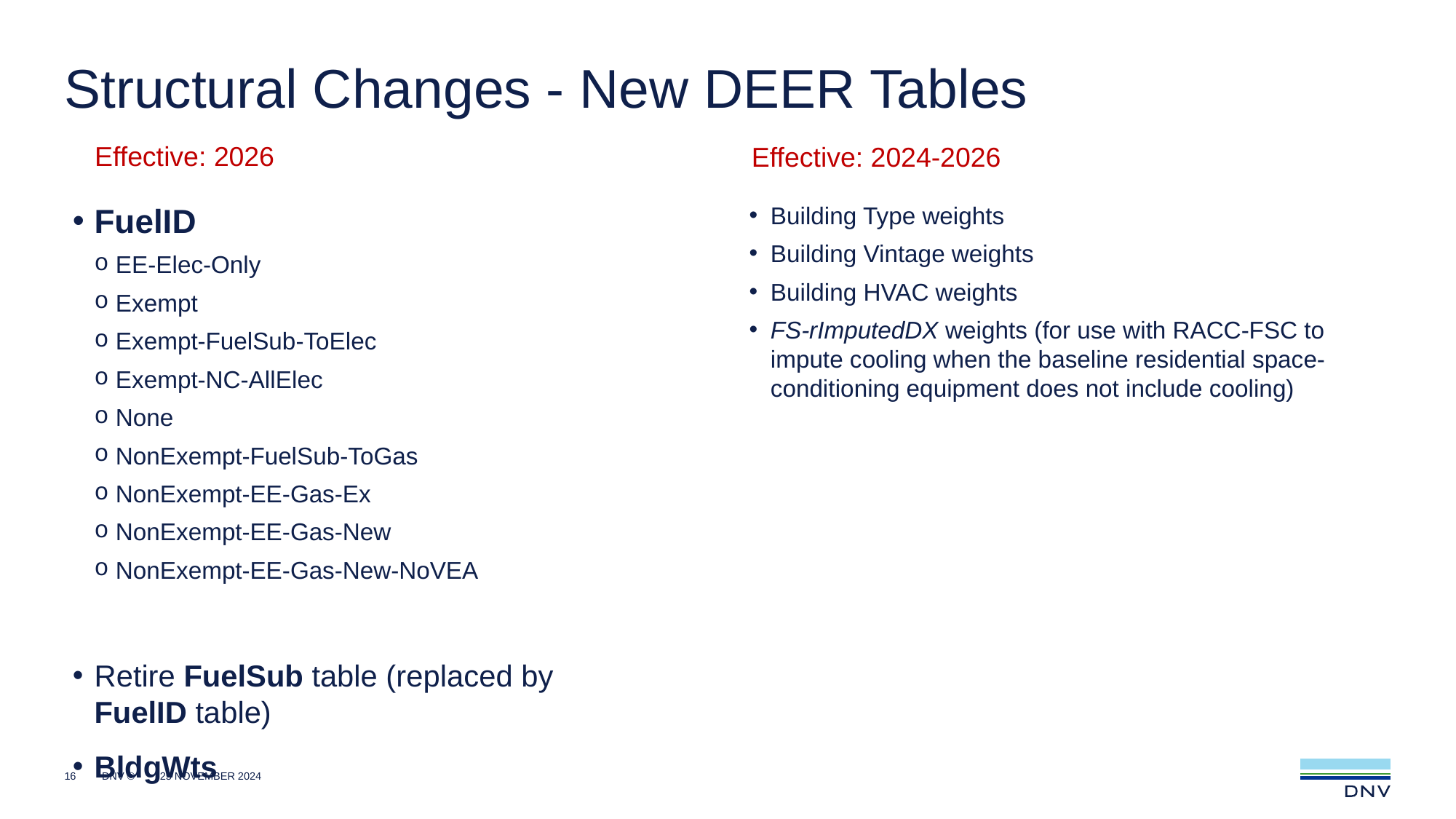

# Structural Changes - New DEER Tables
Effective: 2026
Effective: 2024-2026
FuelID
EE-Elec-Only
Exempt
Exempt-FuelSub-ToElec
Exempt-NC-AllElec
None
NonExempt-FuelSub-ToGas
NonExempt-EE-Gas-Ex
NonExempt-EE-Gas-New
NonExempt-EE-Gas-New-NoVEA

Retire FuelSub table (replaced by          FuelID table)
BldgWts
Building Type weights
Building Vintage weights
Building HVAC weights
FS-rImputedDX weights (for use with RACC-FSC to impute cooling when the baseline residential space-conditioning equipment does not include cooling)

16